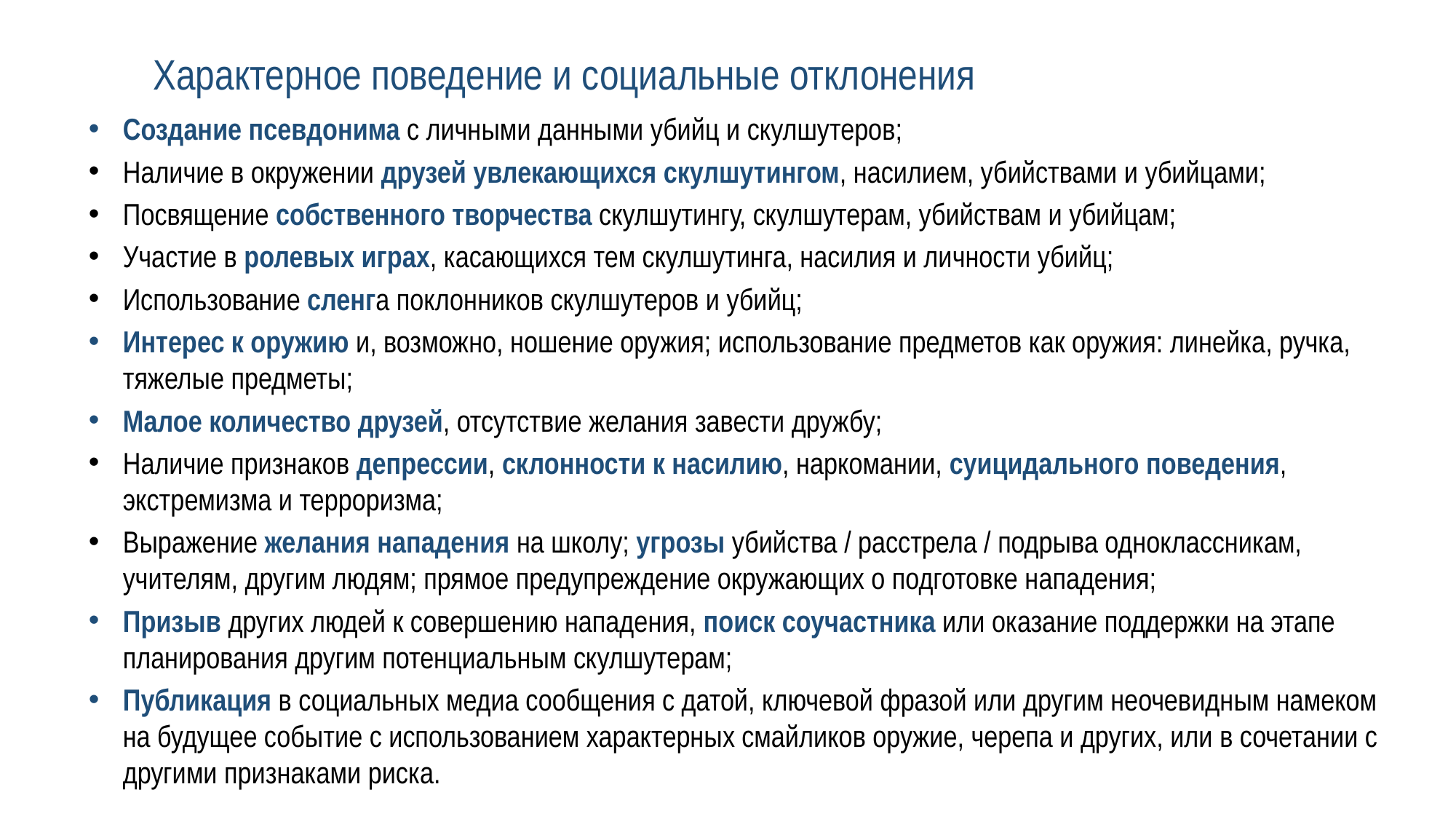

Характерное поведение и социальные отклонения
Создание псевдонима с личными данными убийц и скулшутеров;
Наличие в окружении друзей увлекающихся скулшутингом, насилием, убийствами и убийцами;
Посвящение собственного творчества скулшутингу, скулшутерам, убийствам и убийцам;
Участие в ролевых играх, касающихся тем скулшутинга, насилия и личности убийц;
Использование сленга поклонников скулшутеров и убийц;
Интерес к оружию и, возможно, ношение оружия; использование предметов как оружия: линейка, ручка, тяжелые предметы;
Малое количество друзей, отсутствие желания завести дружбу;
Наличие признаков депрессии, склонности к насилию, наркомании, суицидального поведения, экстремизма и терроризма;
Выражение желания нападения на школу; угрозы убийства / расстрела / подрыва одноклассникам, учителям, другим людям; прямое предупреждение окружающих о подготовке нападения;
Призыв других людей к совершению нападения, поиск соучастника или оказание поддержки на этапе планирования другим потенциальным скулшутерам;
Публикация в социальных медиа сообщения с датой, ключевой фразой или другим неочевидным намеком на будущее событие с использованием характерных смайликов оружие, черепа и других, или в сочетании с другими признаками риска.